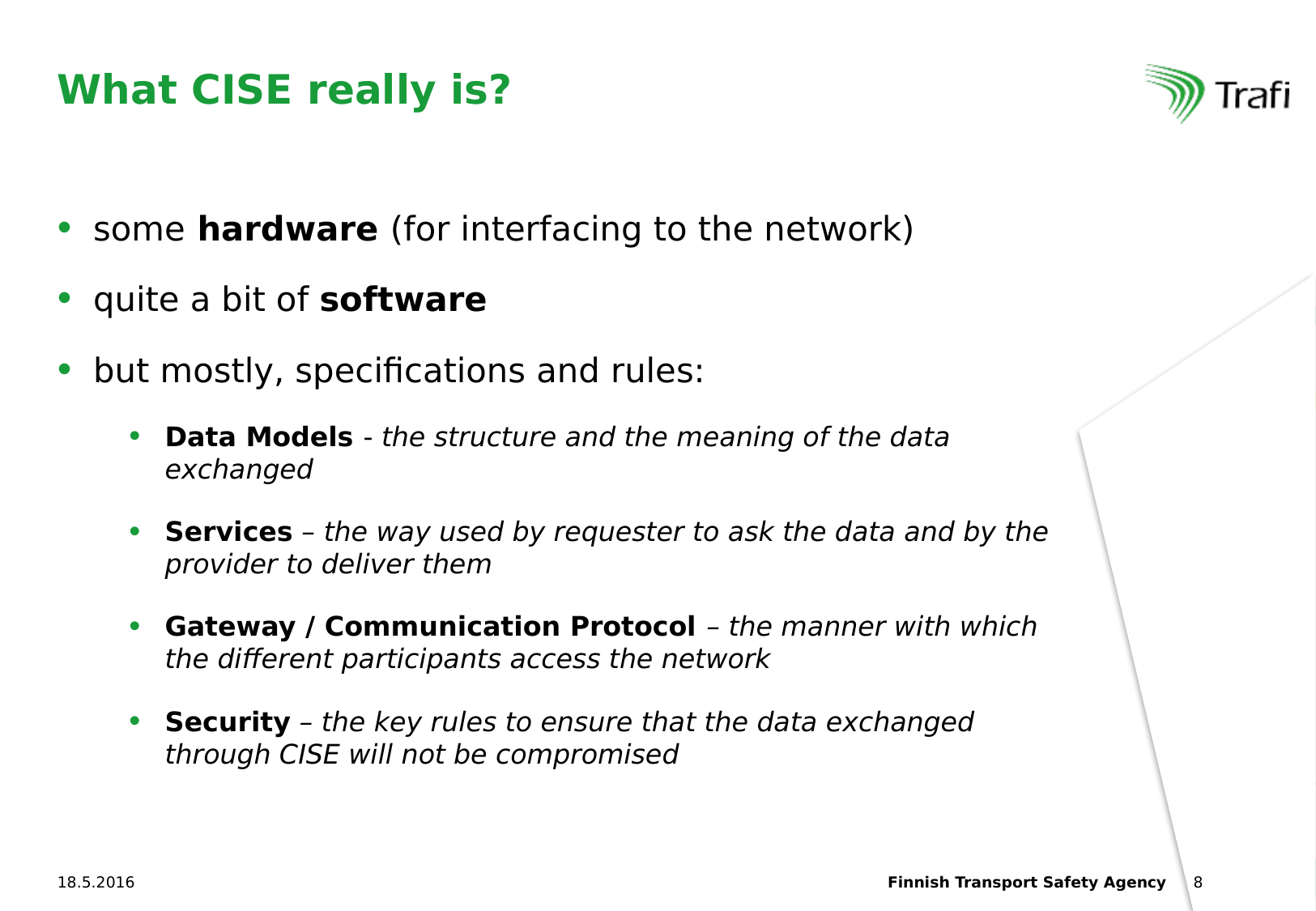

# What CISE really is?
some hardware (for interfacing to the network)
quite a bit of software
but mostly, specifications and rules:
Data Models - the structure and the meaning of the data exchanged
Services – the way used by requester to ask the data and by the provider to deliver them
Gateway / Communication Protocol – the manner with which the different participants access the network
Security – the key rules to ensure that the data exchanged through CISE will not be compromised
18.5.2016

8